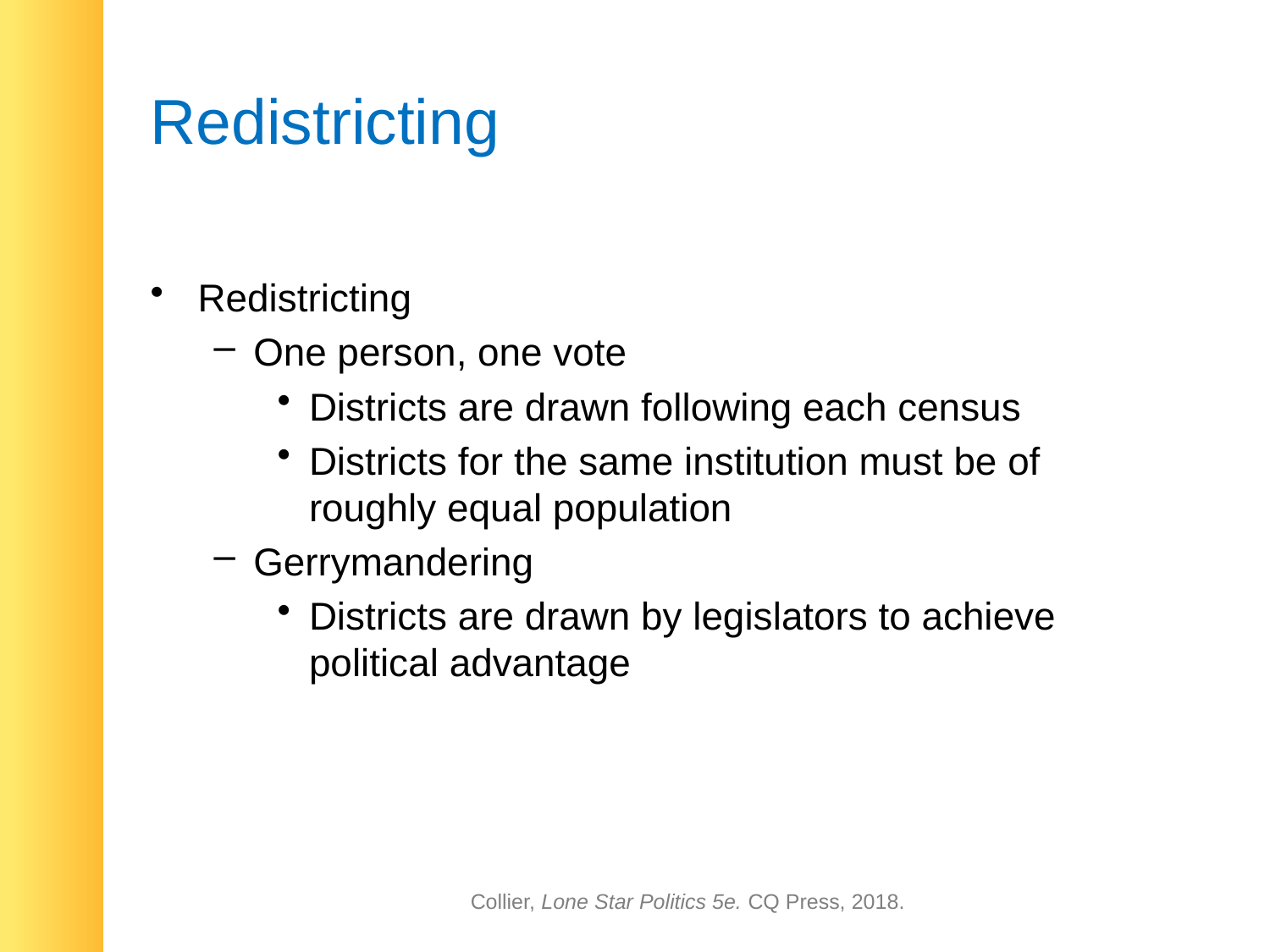

# Redistricting
Redistricting
One person, one vote
Districts are drawn following each census
Districts for the same institution must be of roughly equal population
Gerrymandering
Districts are drawn by legislators to achieve political advantage
Collier, Lone Star Politics 5e. CQ Press, 2018.